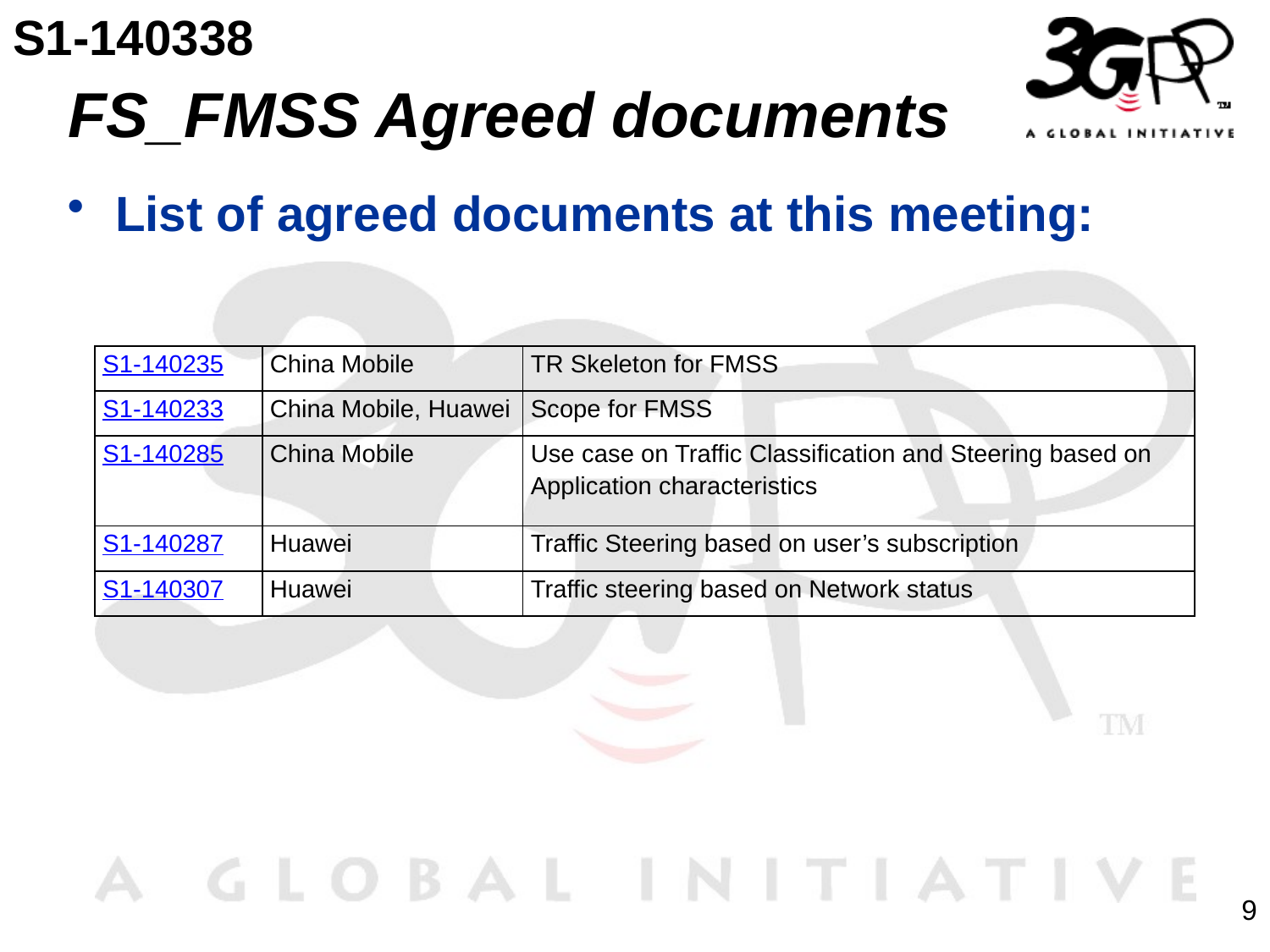

S1-140338
# FS_FMSS Agreed documents
List of agreed documents at this meeting:

| S1-140235 | China Mobile | TR Skeleton for FMSS |
| --- | --- | --- |
| S1-140233 | China Mobile, Huawei | Scope for FMSS |
| S1-140285 | China Mobile | Use case on Traffic Classification and Steering based on Application characteristics |
| S1-140287 | Huawei | Traffic Steering based on user’s subscription |
| S1-140307 | Huawei | Traffic steering based on Network status |
9